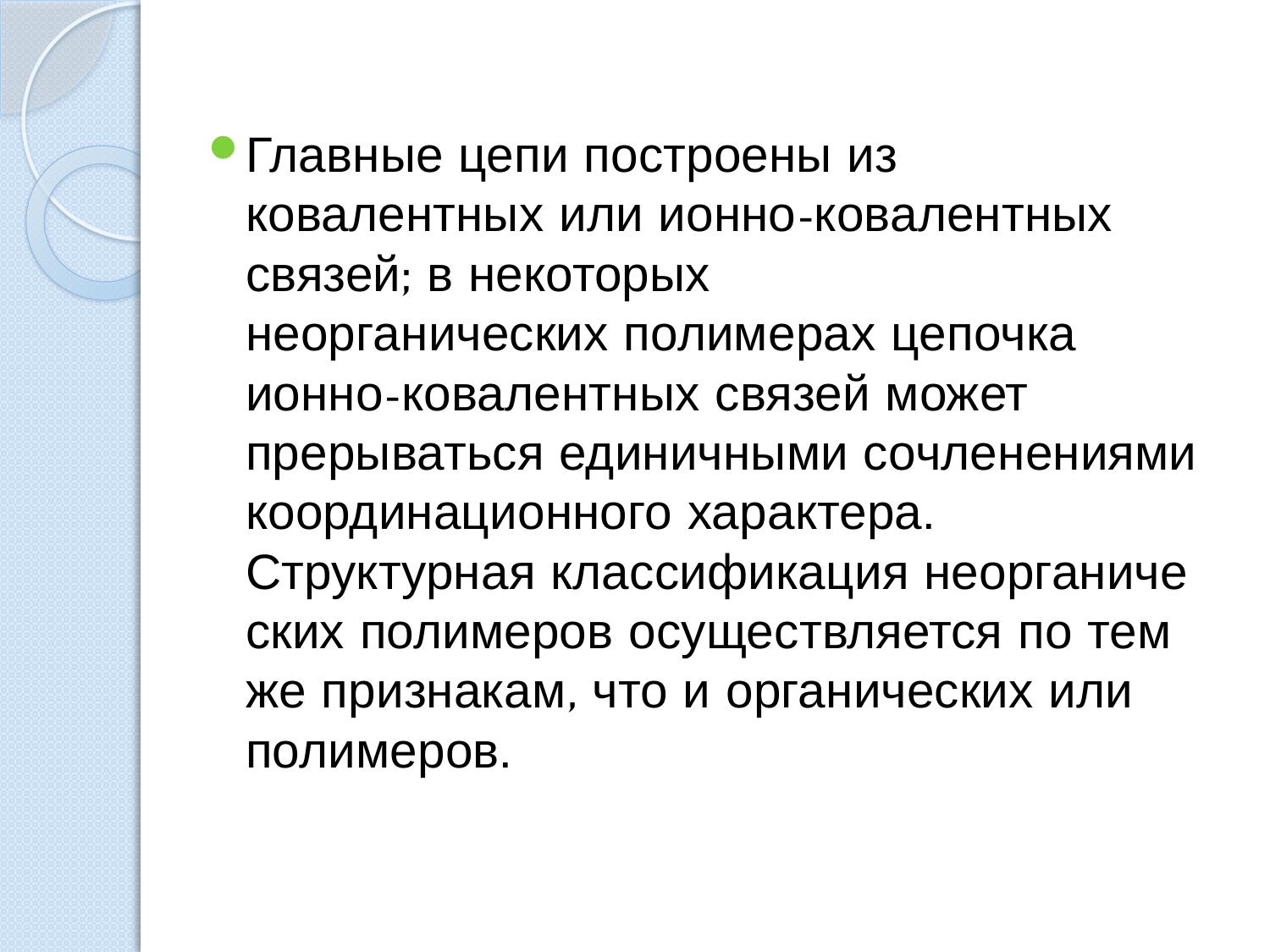

Главные цепи построены из ковалентных или ионно-ковалентных связей; в некоторых неорганических полимерах цепочка ионно-ковалентных связей может прерываться единичными сочленениями координационного характера. Структурная классификация неорганических полимеров осуществляется по тем же признакам, что и органических или полимеров.